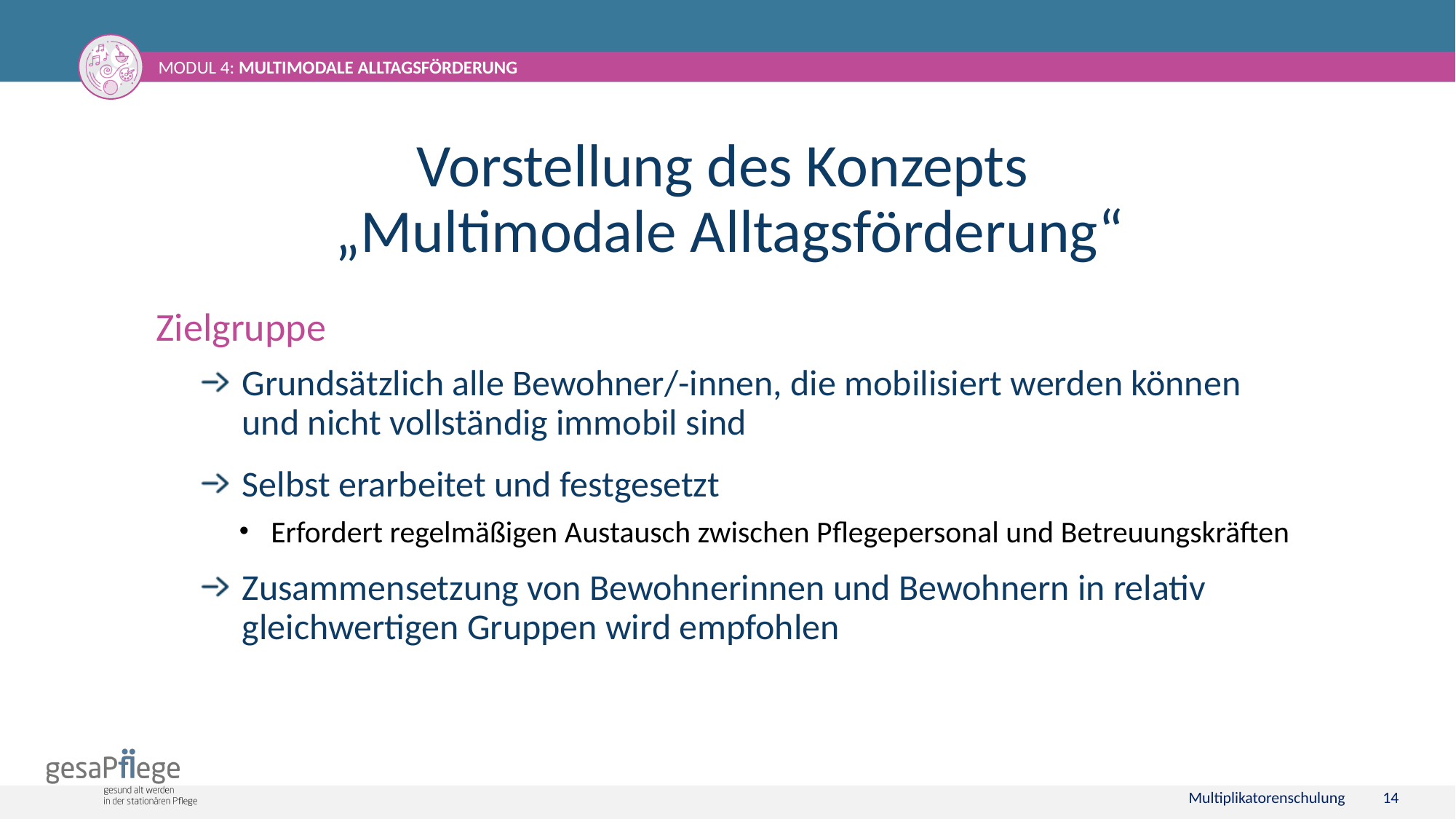

# Vorstellung des Konzepts „Multimodale Alltagsförderung“
Zielgruppe
Grundsätzlich alle Bewohner/-innen, die mobilisiert werden können und nicht vollständig immobil sind
Selbst erarbeitet und festgesetzt
Erfordert regelmäßigen Austausch zwischen Pflegepersonal und Betreuungskräften
Zusammensetzung von Bewohnerinnen und Bewohnern in relativ gleichwertigen Gruppen wird empfohlen

Multiplikatorenschulung
14